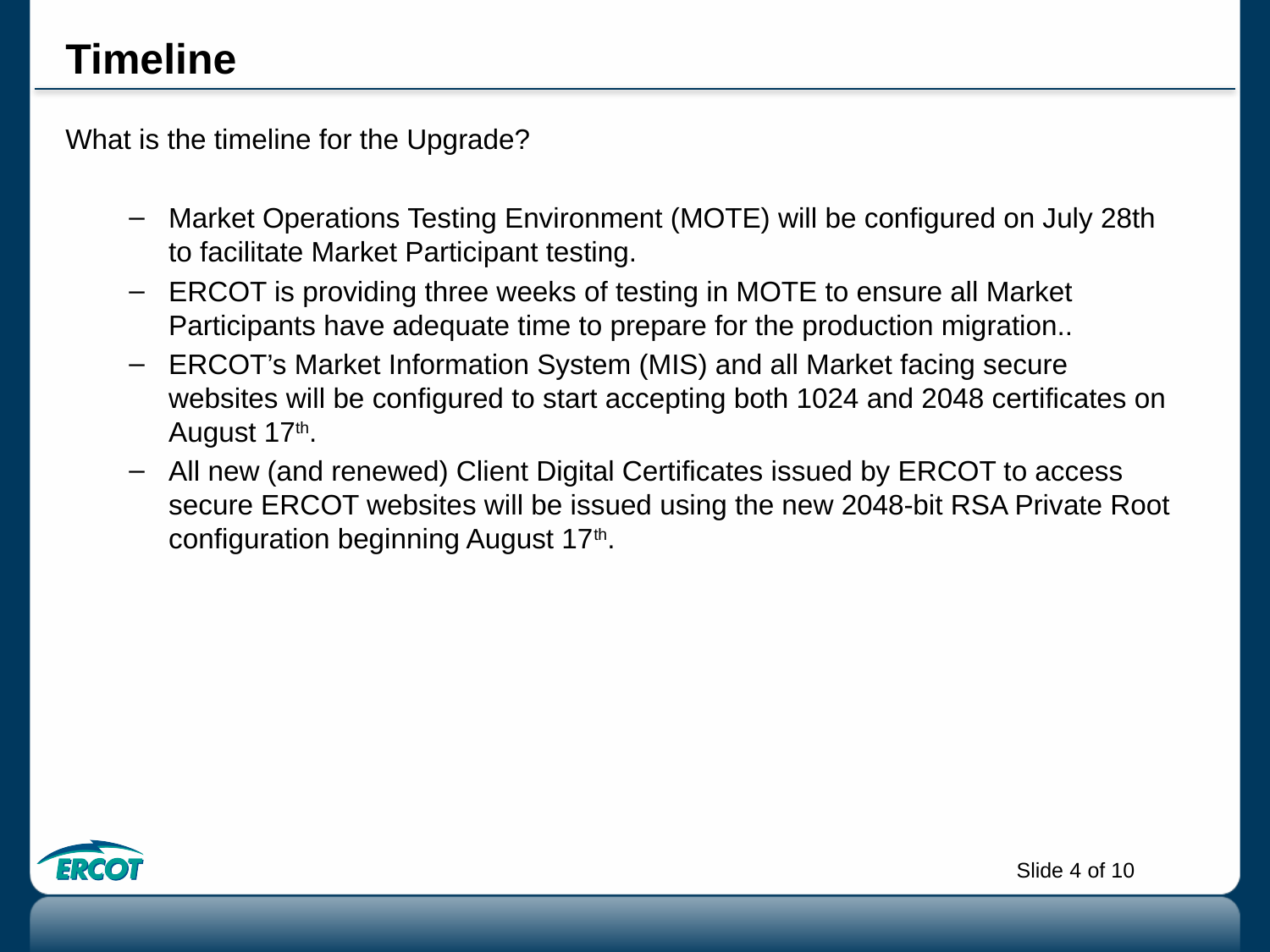

# Timeline
What is the timeline for the Upgrade?

Market Operations Testing Environment (MOTE) will be configured on July 28th to facilitate Market Participant testing.
ERCOT is providing three weeks of testing in MOTE to ensure all Market Participants have adequate time to prepare for the production migration..
ERCOT’s Market Information System (MIS) and all Market facing secure websites will be configured to start accepting both 1024 and 2048 certificates on August 17th.
All new (and renewed) Client Digital Certificates issued by ERCOT to access secure ERCOT websites will be issued using the new 2048-bit RSA Private Root configuration beginning August 17th.